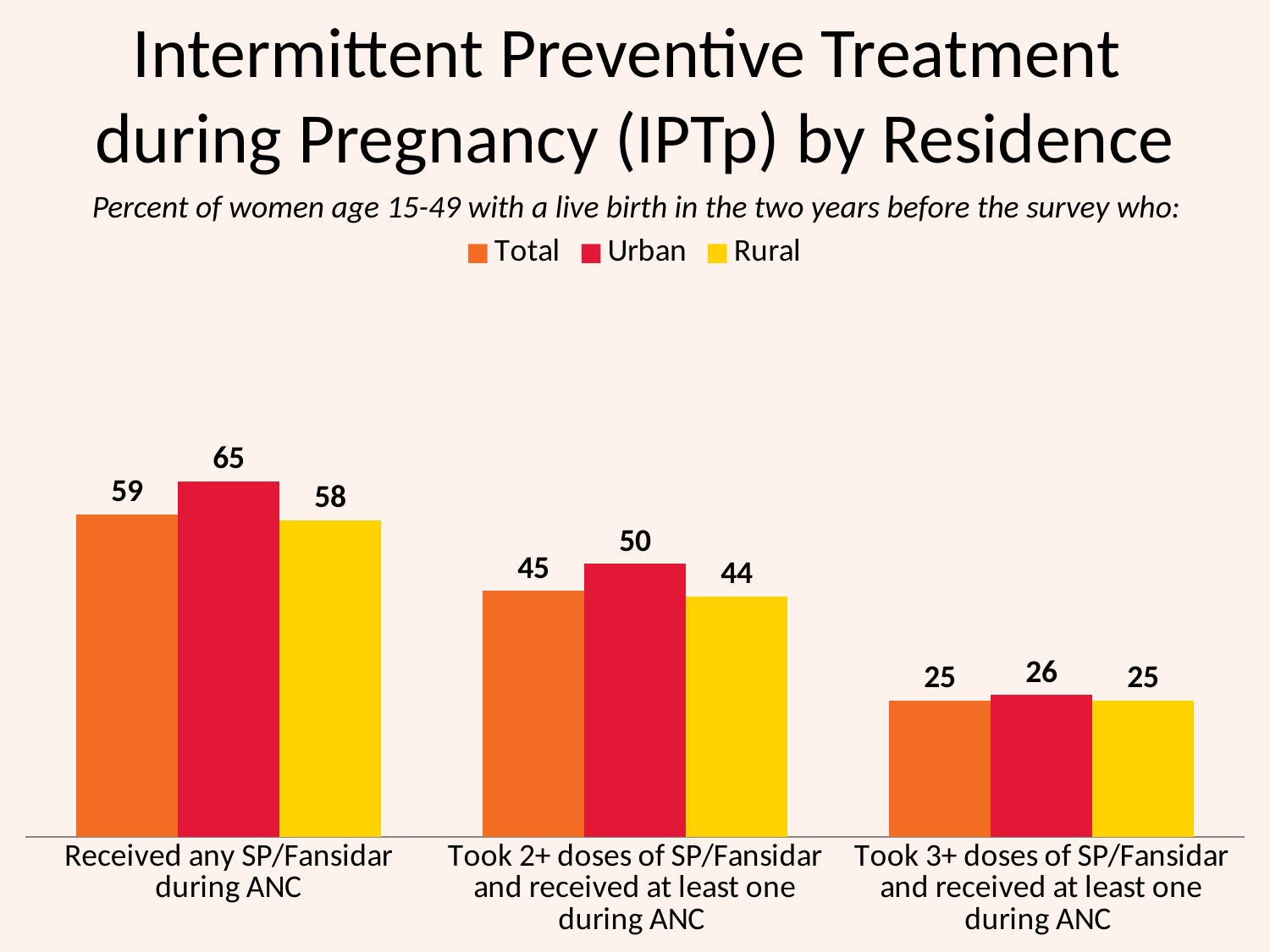

Intermittent Preventive Treatment
during Pregnancy (IPTp) by Residence
Percent of women age 15-49 with a live birth in the two years before the survey who:

### Chart

| Category | Total | Urban | Rural |
|---|---|---|---|
| Received any SP/Fansidar during ANC | 59.0 | 65.0 | 58.0 |
| Took 2+ doses of SP/Fansidar and received at least one during ANC  | 45.0 | 50.0 | 44.0 |
| Took 3+ doses of SP/Fansidar and received at least one during ANC  | 25.0 | 26.0 | 25.0 |